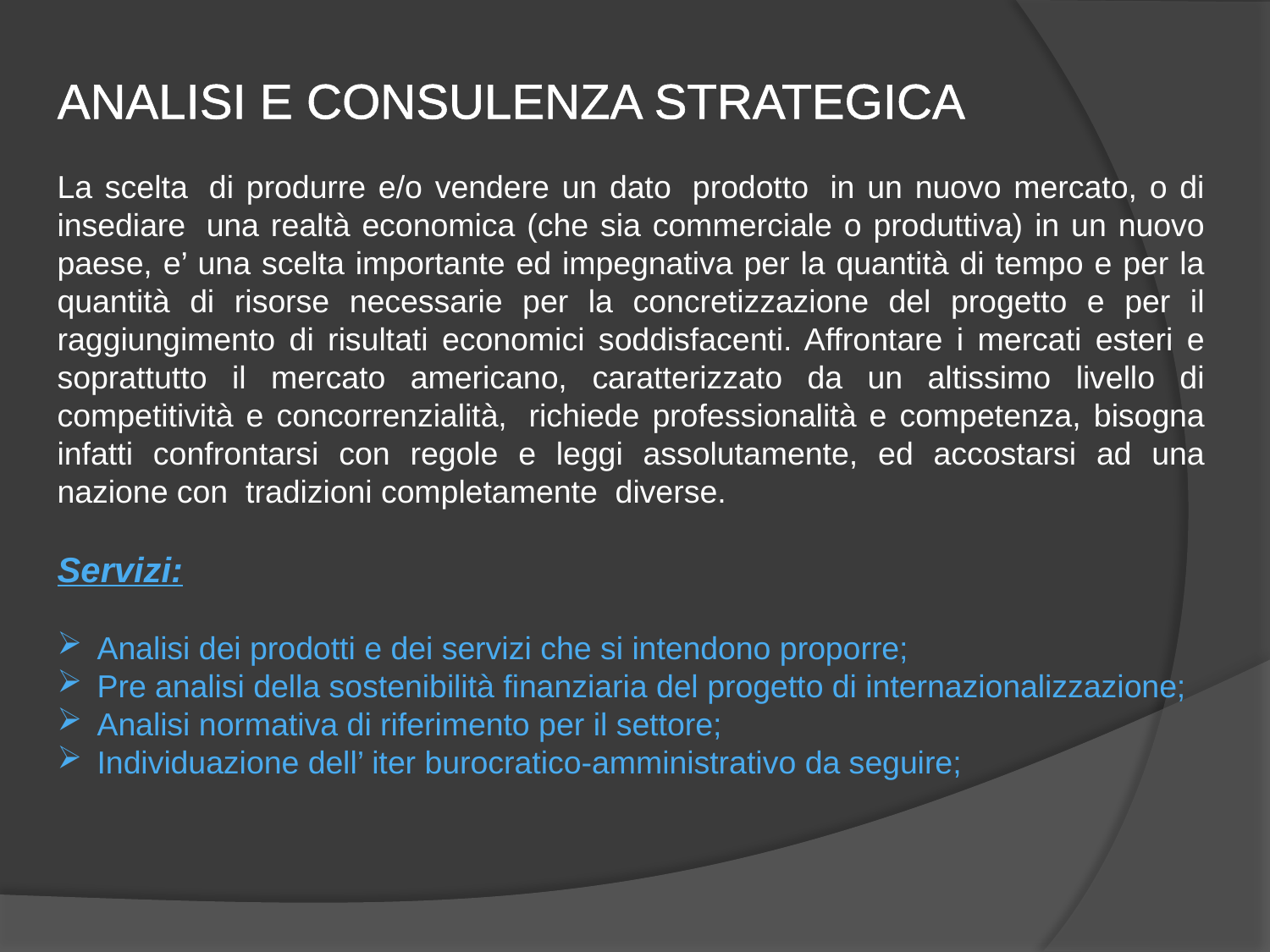

ANALISI E CONSULENZA STRATEGICA

La scelta  di produrre e/o vendere un dato  prodotto  in un nuovo mercato, o di insediare  una realtà economica (che sia commerciale o produttiva) in un nuovo paese, e’ una scelta importante ed impegnativa per la quantità di tempo e per la quantità di risorse necessarie per la concretizzazione del progetto e per il raggiungimento di risultati economici soddisfacenti. Affrontare i mercati esteri e soprattutto il mercato americano, caratterizzato da un altissimo livello di competitività e concorrenzialità,  richiede professionalità e competenza, bisogna infatti confrontarsi con regole e leggi assolutamente, ed accostarsi ad una nazione con  tradizioni completamente  diverse.

Servizi:

Analisi dei prodotti e dei servizi che si intendono proporre;
Pre analisi della sostenibilità finanziaria del progetto di internazionalizzazione;
Analisi normativa di riferimento per il settore;
Individuazione dell’ iter burocratico-amministrativo da seguire;